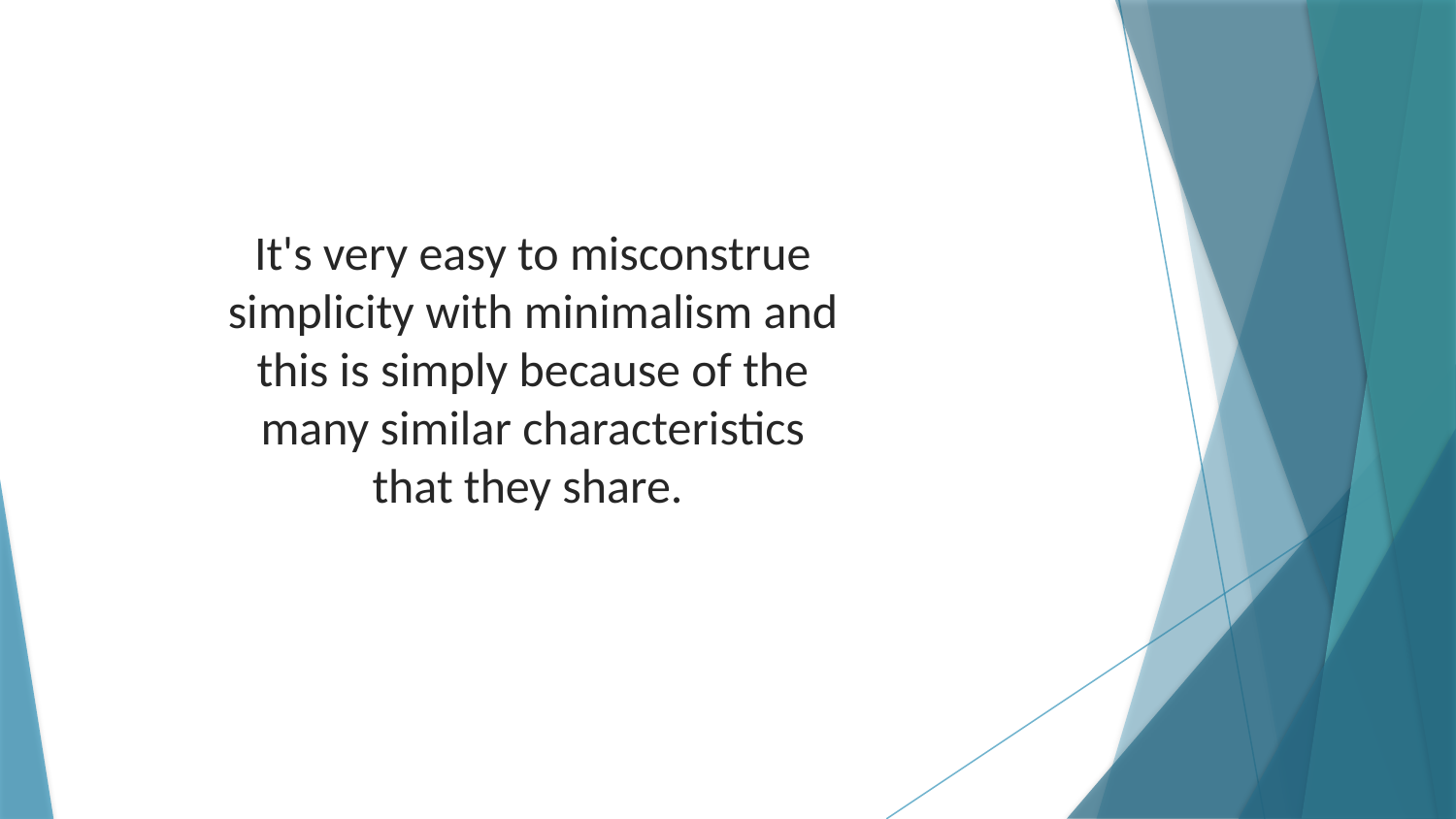

It's very easy to misconstrue simplicity with minimalism and this is simply because of the many similar characteristics that they share.